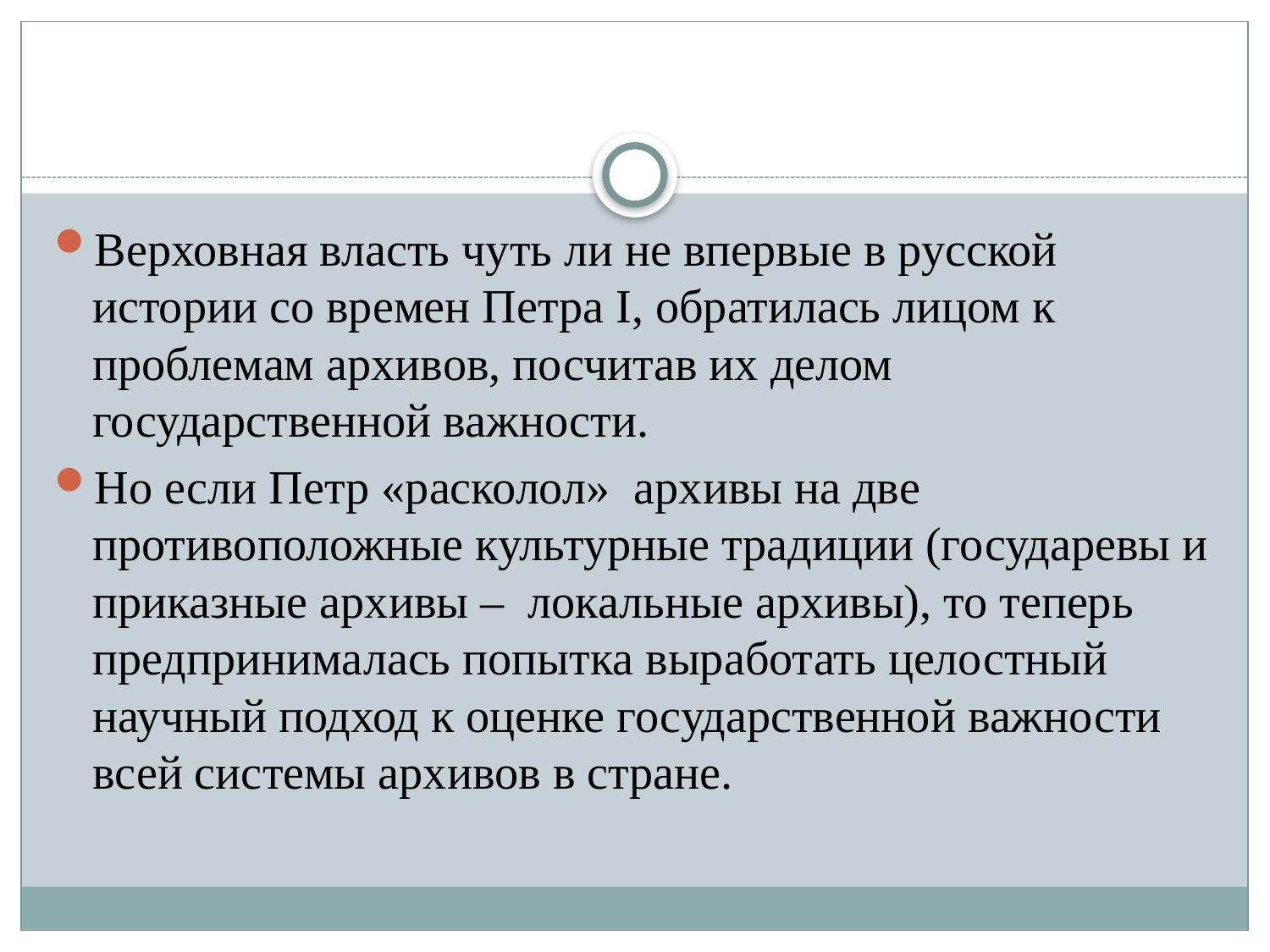

Верховная власть чуть ли не впервые в русской истории со времен Петра I, обратилась лицом к проблемам архивов, посчитав их делом государственной важности.
Но если Петр «расколол»  архивы на две противоположные культурные традиции (государевы и приказные архивы –  локальные архивы), то теперь предпринималась попытка выработать целостный научный подход к оценке государственной важности всей системы архивов в стране.